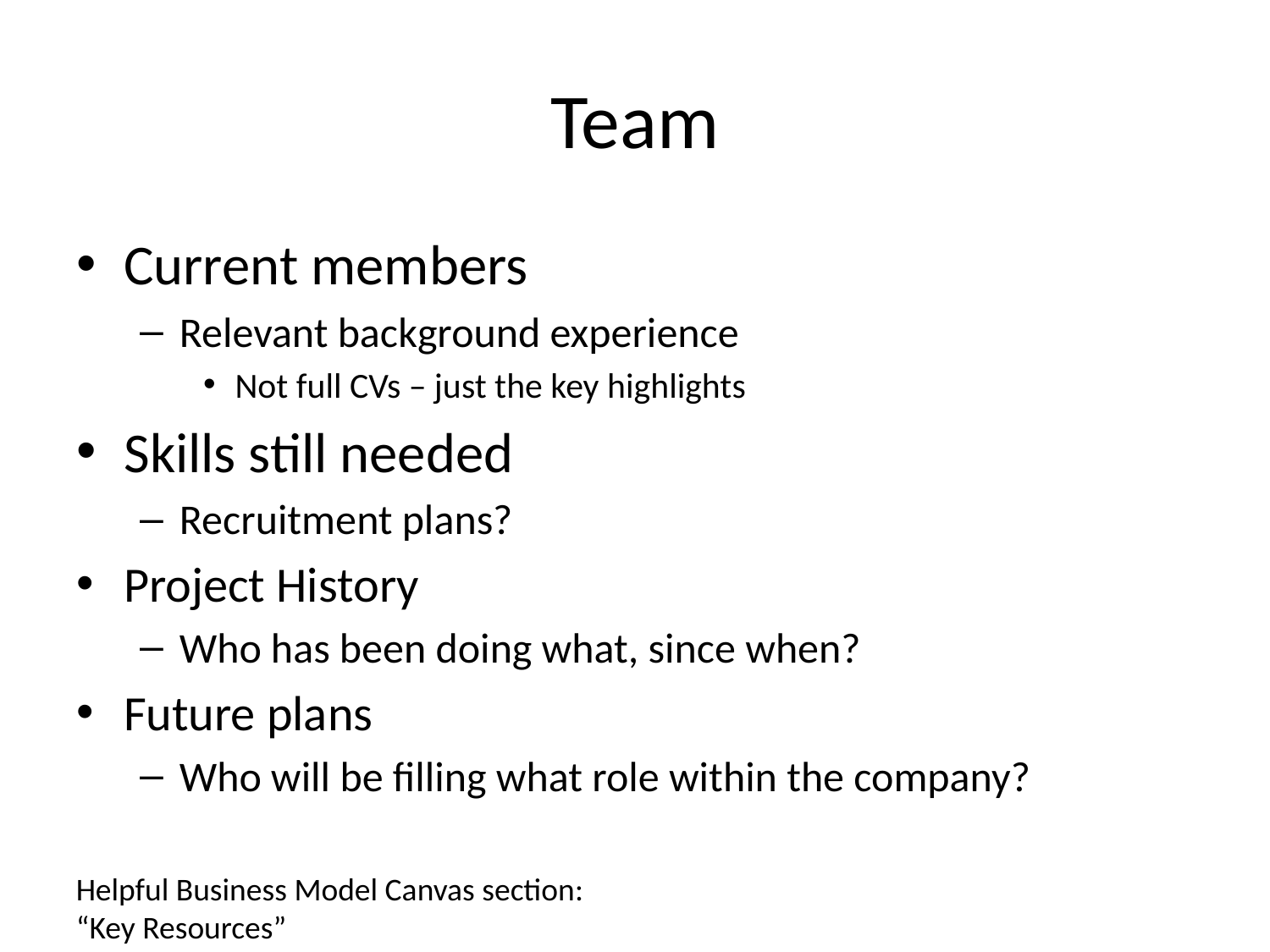

# Team
Current members
Relevant background experience
Not full CVs – just the key highlights
Skills still needed
Recruitment plans?
Project History
Who has been doing what, since when?
Future plans
Who will be filling what role within the company?
Helpful Business Model Canvas section:
“Key Resources”